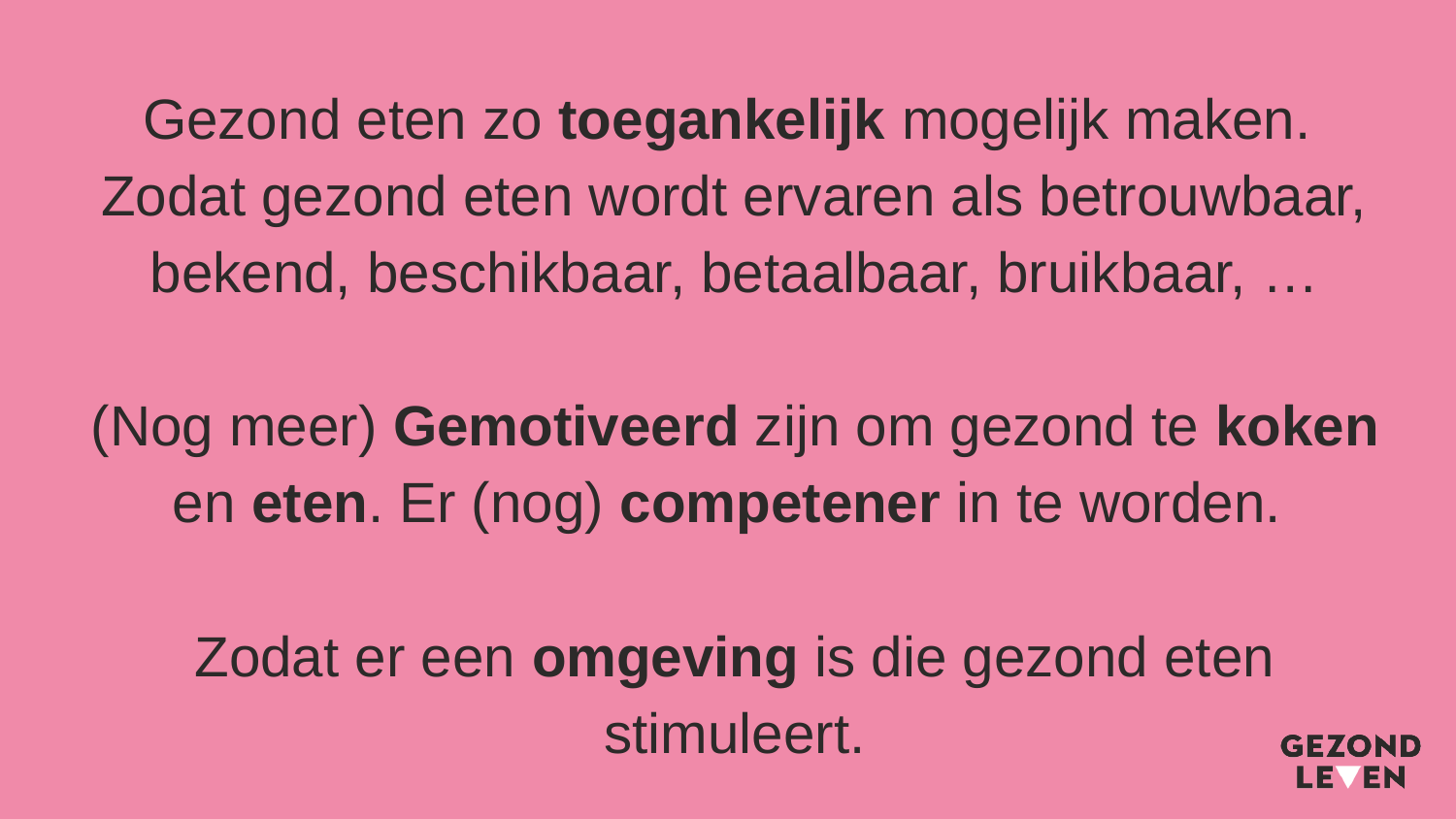

Gezond eten zo toegankelijk mogelijk maken.
Zodat gezond eten wordt ervaren als betrouwbaar, bekend, beschikbaar, betaalbaar, bruikbaar, …

(Nog meer) Gemotiveerd zijn om gezond te koken en eten. Er (nog) competener in te worden.

Zodat er een omgeving is die gezond eten stimuleert.